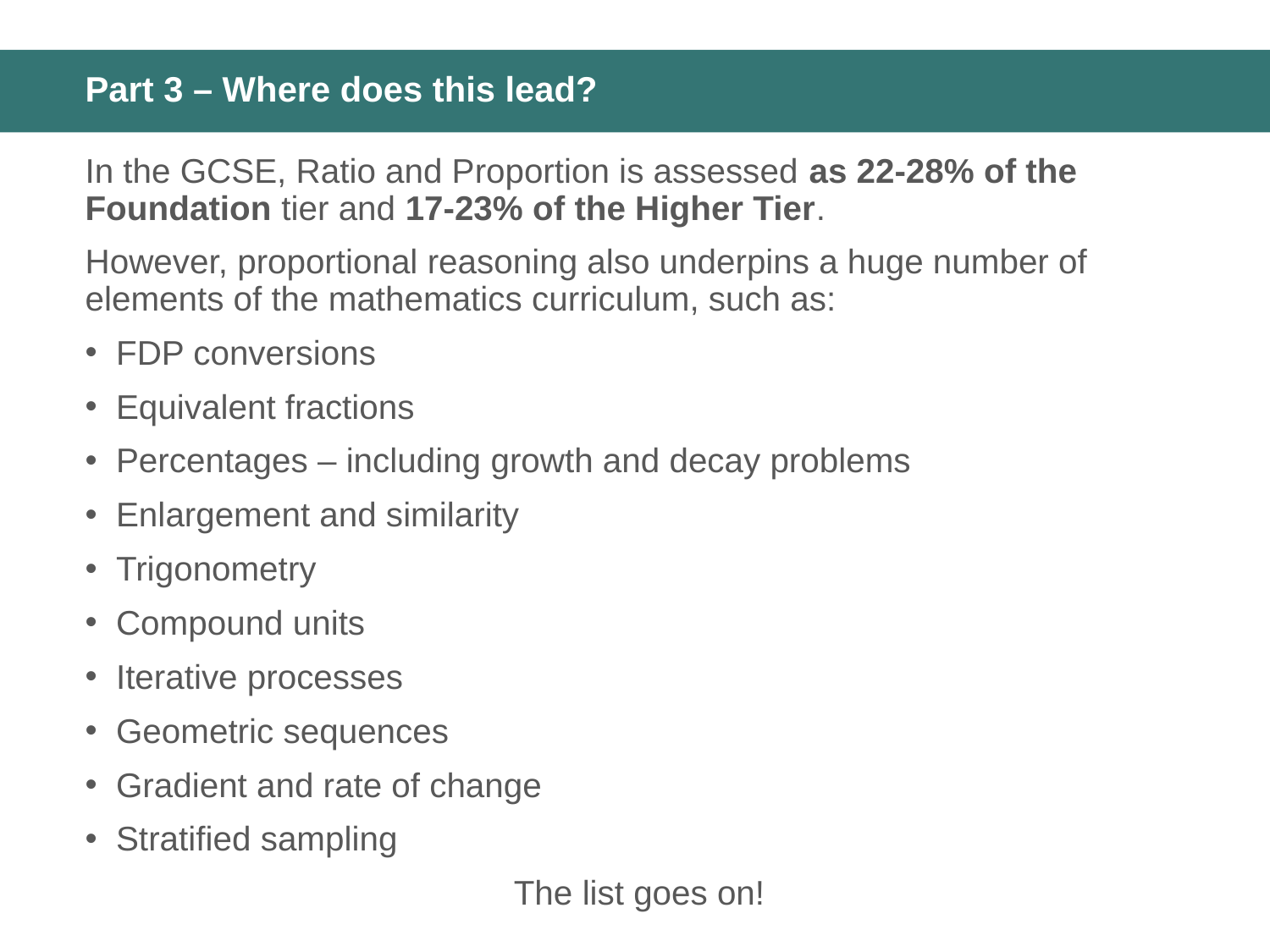

# Part 3 – Where does this lead?
In the GCSE, Ratio and Proportion is assessed as 22-28% of the Foundation tier and 17-23% of the Higher Tier.
However, proportional reasoning also underpins a huge number of elements of the mathematics curriculum, such as:
FDP conversions
Equivalent fractions
Percentages – including growth and decay problems
Enlargement and similarity
Trigonometry
Compound units
Iterative processes
Geometric sequences
Gradient and rate of change
Stratified sampling
The list goes on!